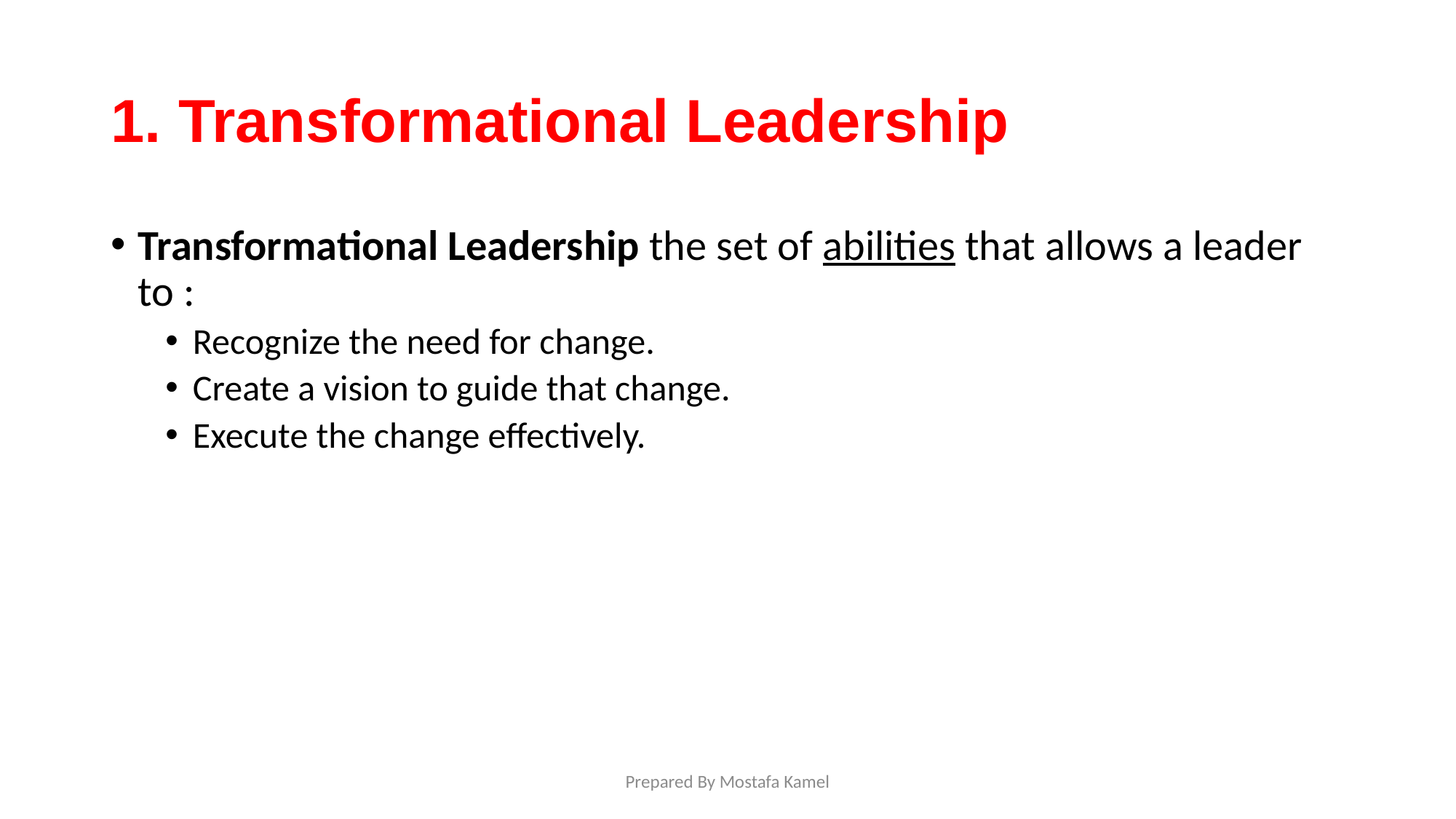

# 1. Transformational Leadership
Transformational Leadership the set of abilities that allows a leader to :
Recognize the need for change.
Create a vision to guide that change.
Execute the change effectively.
Prepared By Mostafa Kamel